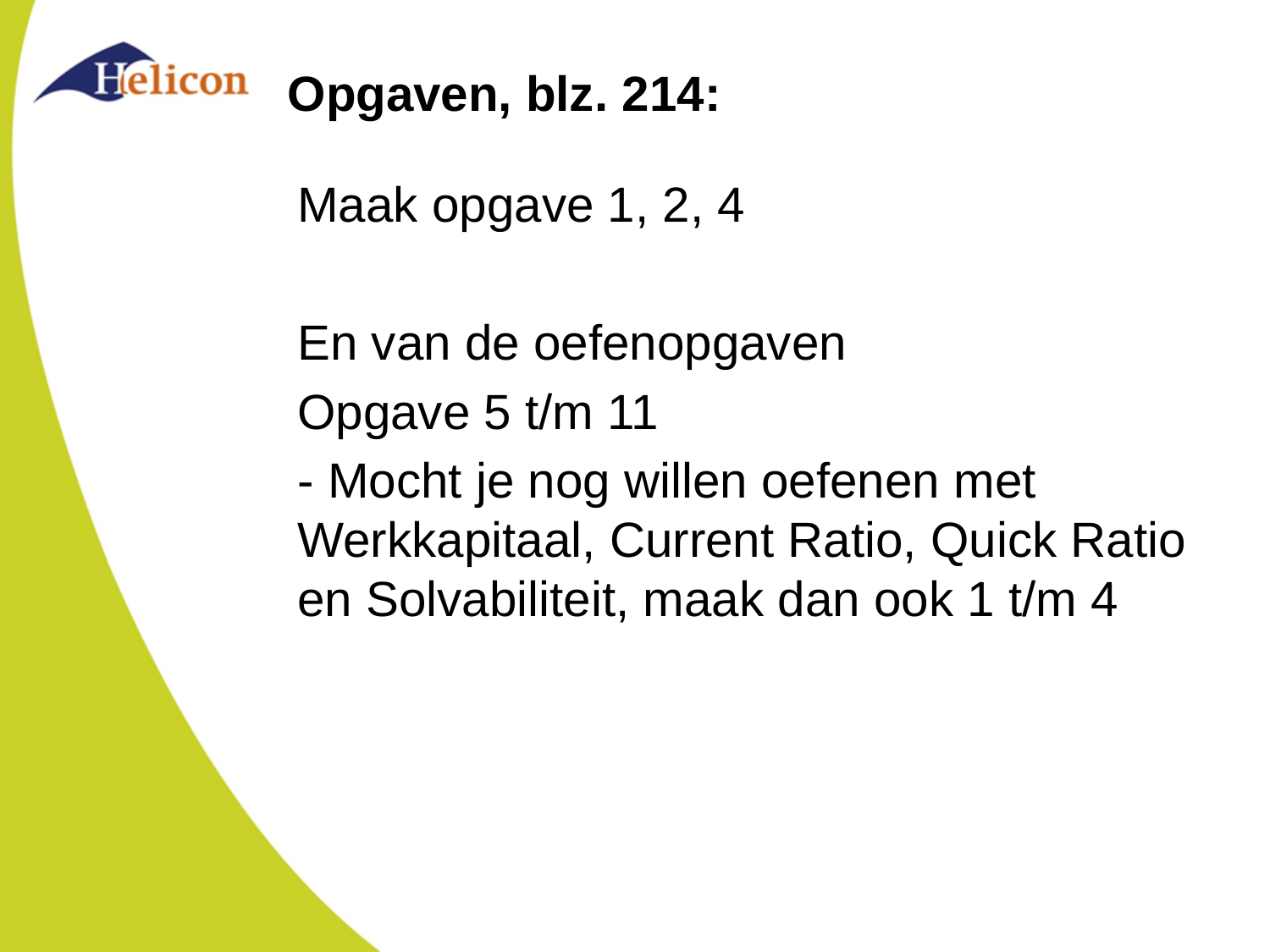

# Opgaven, blz. 214:
Maak opgave 1, 2, 4

En van de oefenopgaven
Opgave 5 t/m 11
- Mocht je nog willen oefenen met Werkkapitaal, Current Ratio, Quick Ratio en Solvabiliteit, maak dan ook 1 t/m 4